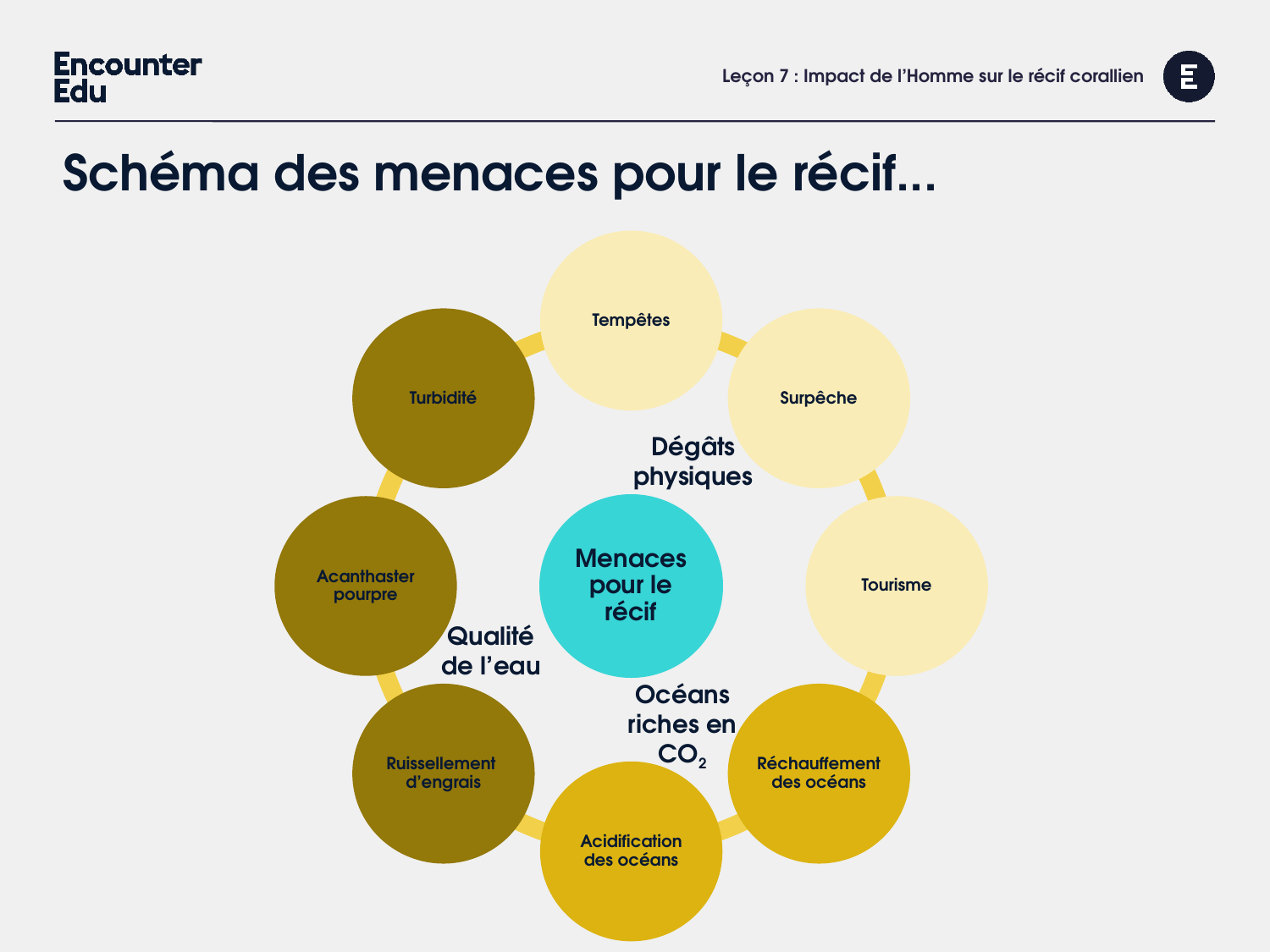

# Leçon 7 : Impact de l’Homme sur le récif corallien
Schéma des menaces pour le récif...
Menaces pour le récif
Tempêtes
Surpêche
Tourisme
Réchauffement des océans
Acidification des océans
Ruissellement
d’engrais
Acanthaster pourpre
Turbidité
Dégâts physiques
Qualité de l’eau
Océans riches en CO2